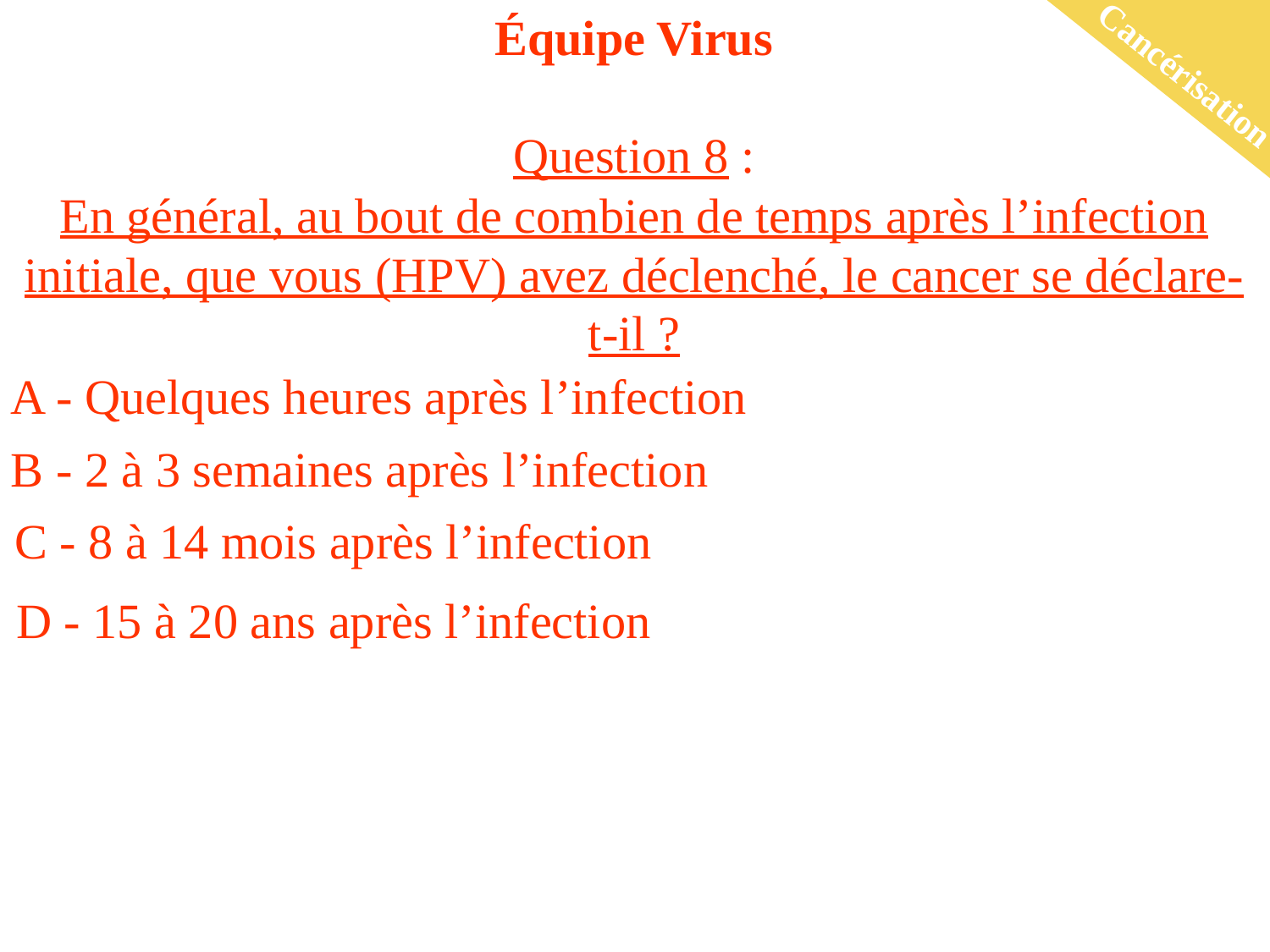

Équipe Virus

Question 8 :
En général, au bout de combien de temps après l’infection initiale, que vous (HPV) avez déclenché, le cancer se déclare-t-il ?
Cancérisation
A - Quelques heures après l’infection
B - 2 à 3 semaines après l’infection
C - 8 à 14 mois après l’infection
D - 15 à 20 ans après l’infection